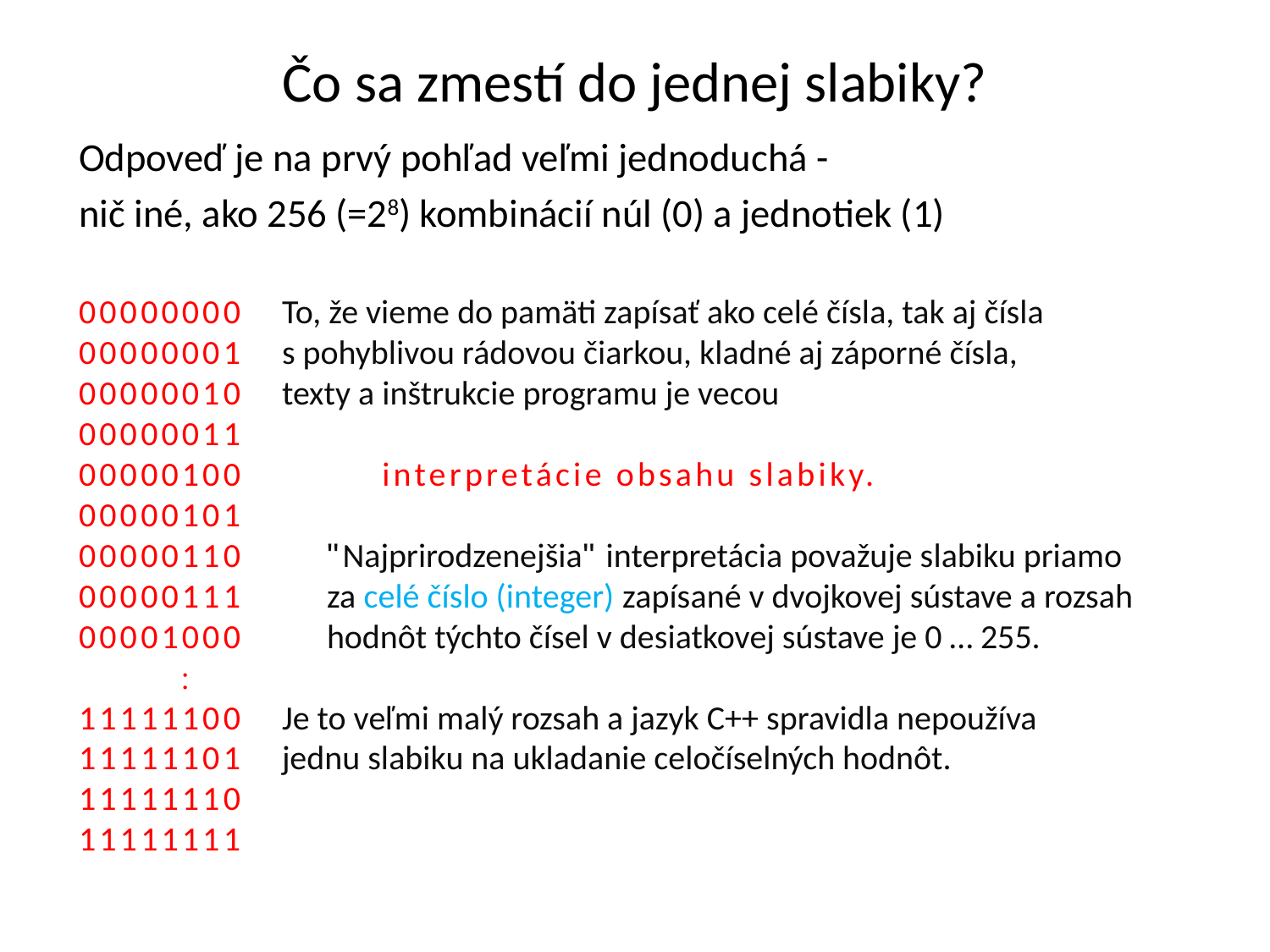

# Čo sa zmestí do jednej slabiky?
Odpoveď je na prvý pohľad veľmi jednoduchá -
nič iné, ako 256 (=28) kombinácií núl (0) a jednotiek (1)

00000000	To, že vieme do pamäti zapísať ako celé čísla, tak aj čísla  00000001	s pohyblivou rádovou čiarkou, kladné aj záporné čísla,
00000010	texty a inštrukcie programu je vecou
00000011
00000100	         interpretácie obsahu slabiky.
00000101
00000110	"Najprirodzenejšia" interpretácia považuje slabiku priamo
00000111	za celé číslo (integer) zapísané v dvojkovej sústave a rozsah
00001000	hodnôt týchto čísel v desiatkovej sústave je 0 … 255.
	:
11111100	Je to veľmi malý rozsah a jazyk C++ spravidla nepoužíva
11111101	jednu slabiku na ukladanie celočíselných hodnôt.
11111110
11111111